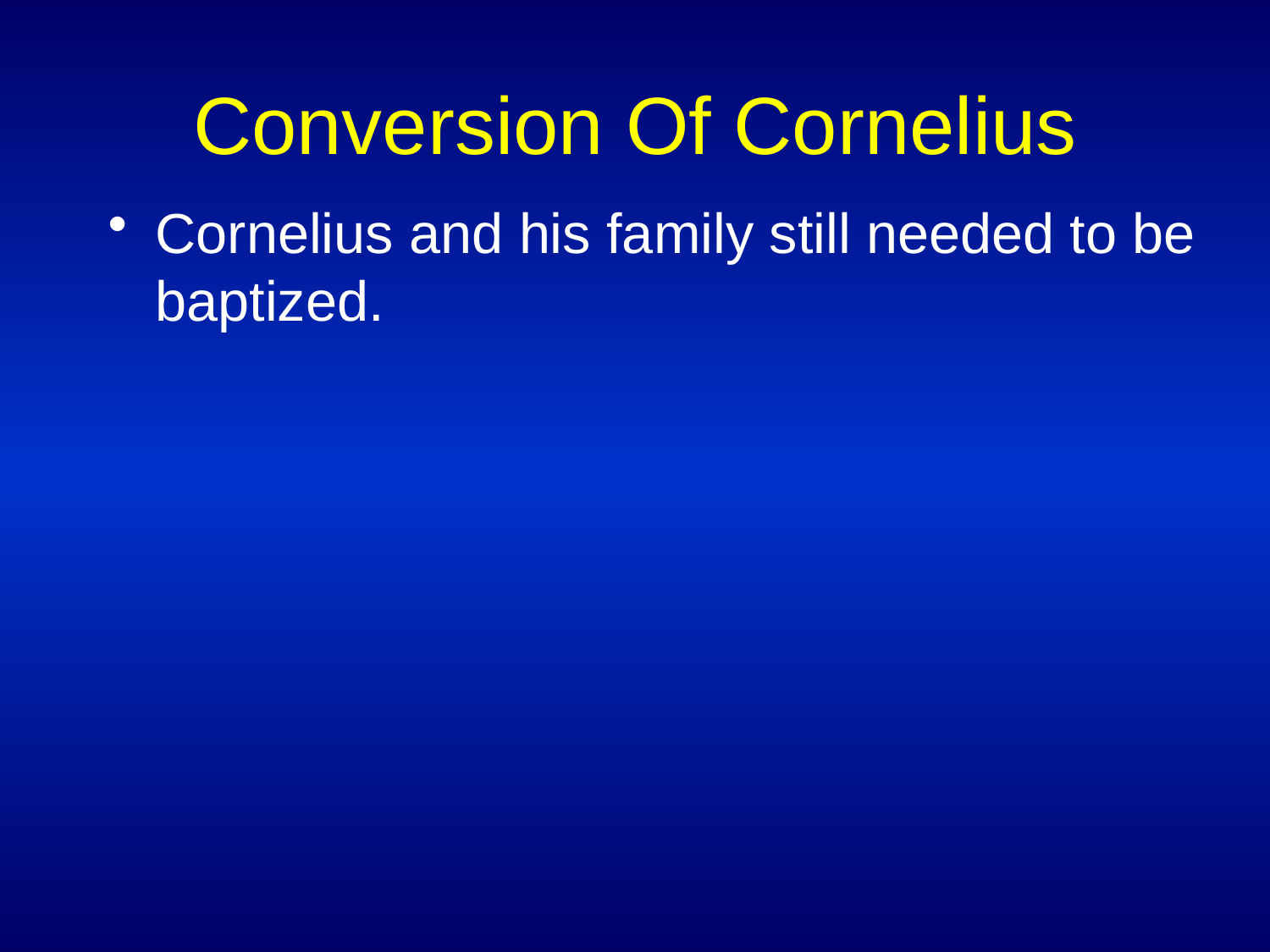

# Conversion Of Cornelius
Cornelius and his family still needed to be baptized.